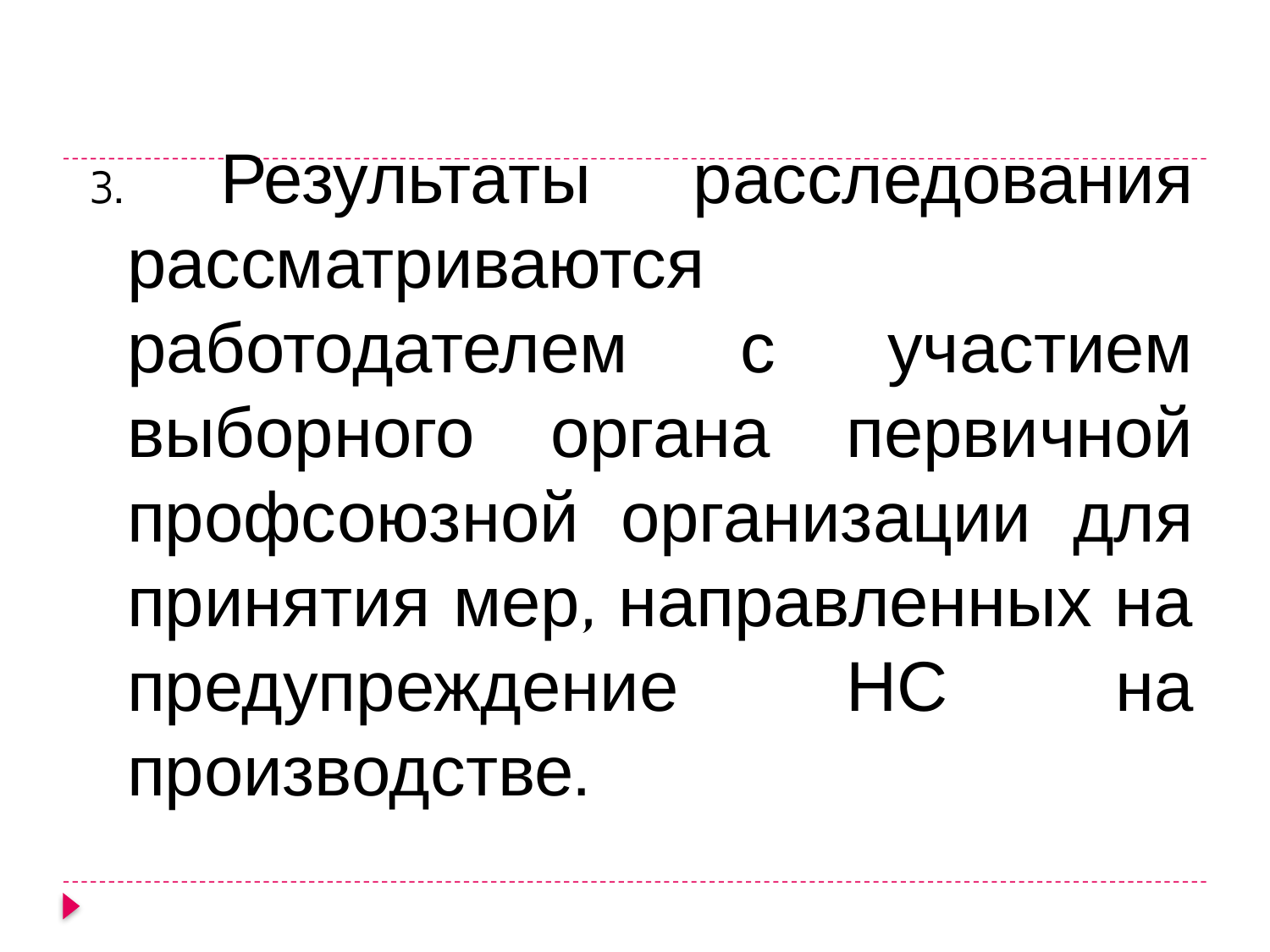

3. Результаты расследования рассматриваются работодателем с участием выборного органа первичной профсоюзной организации для принятия мер, направленных на предупреждение НС на производстве.